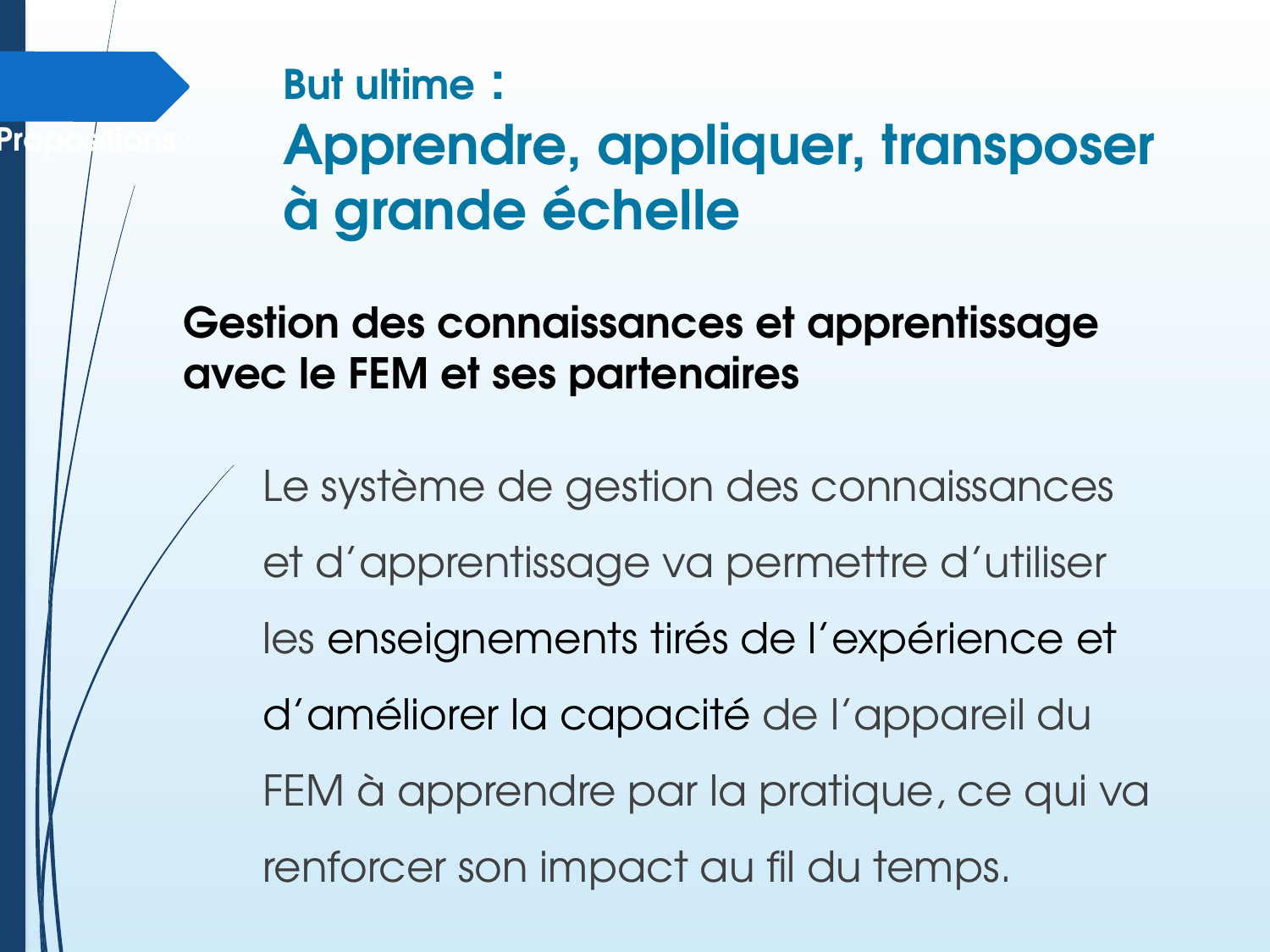

# But ultime : Apprendre, appliquer, transposer à grande échelle
Propositions :
Gestion des connaissances et apprentissage avec le FEM et ses partenaires
Le système de gestion des connaissances et d’apprentissage va permettre d’utiliser les enseignements tirés de l’expérience et d’améliorer la capacité de l’appareil du FEM à apprendre par la pratique, ce qui va renforcer son impact au fil du temps.